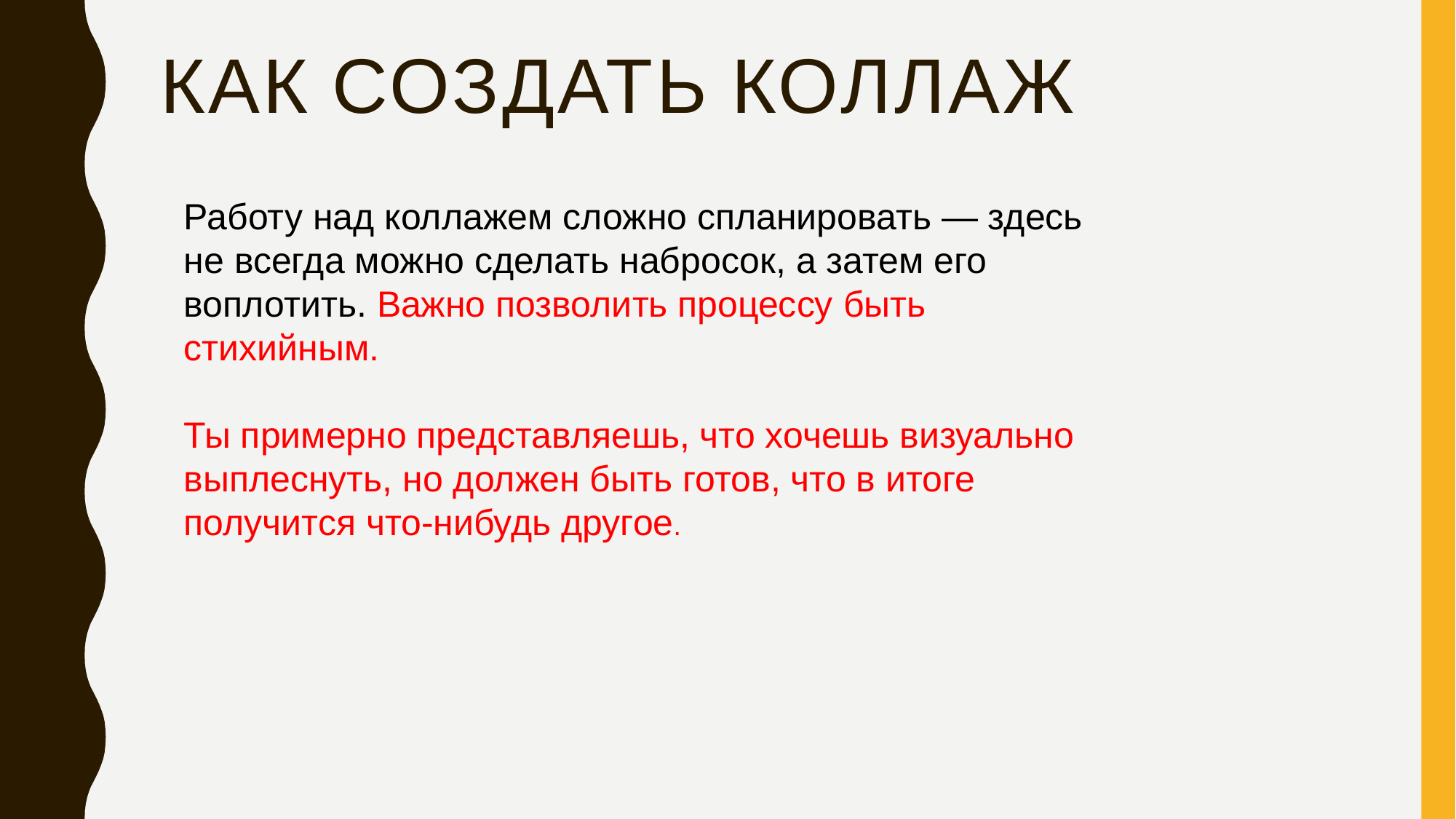

# КАК СОЗДАТЬ КОЛЛАЖ
Работу над коллажем сложно спланировать — здесь не всегда можно сделать набросок, а затем его воплотить. Важно позволить процессу быть стихийным.

Ты примерно представляешь, что хочешь визуально выплеснуть, но должен быть готов, что в итоге получится что-нибудь другое.